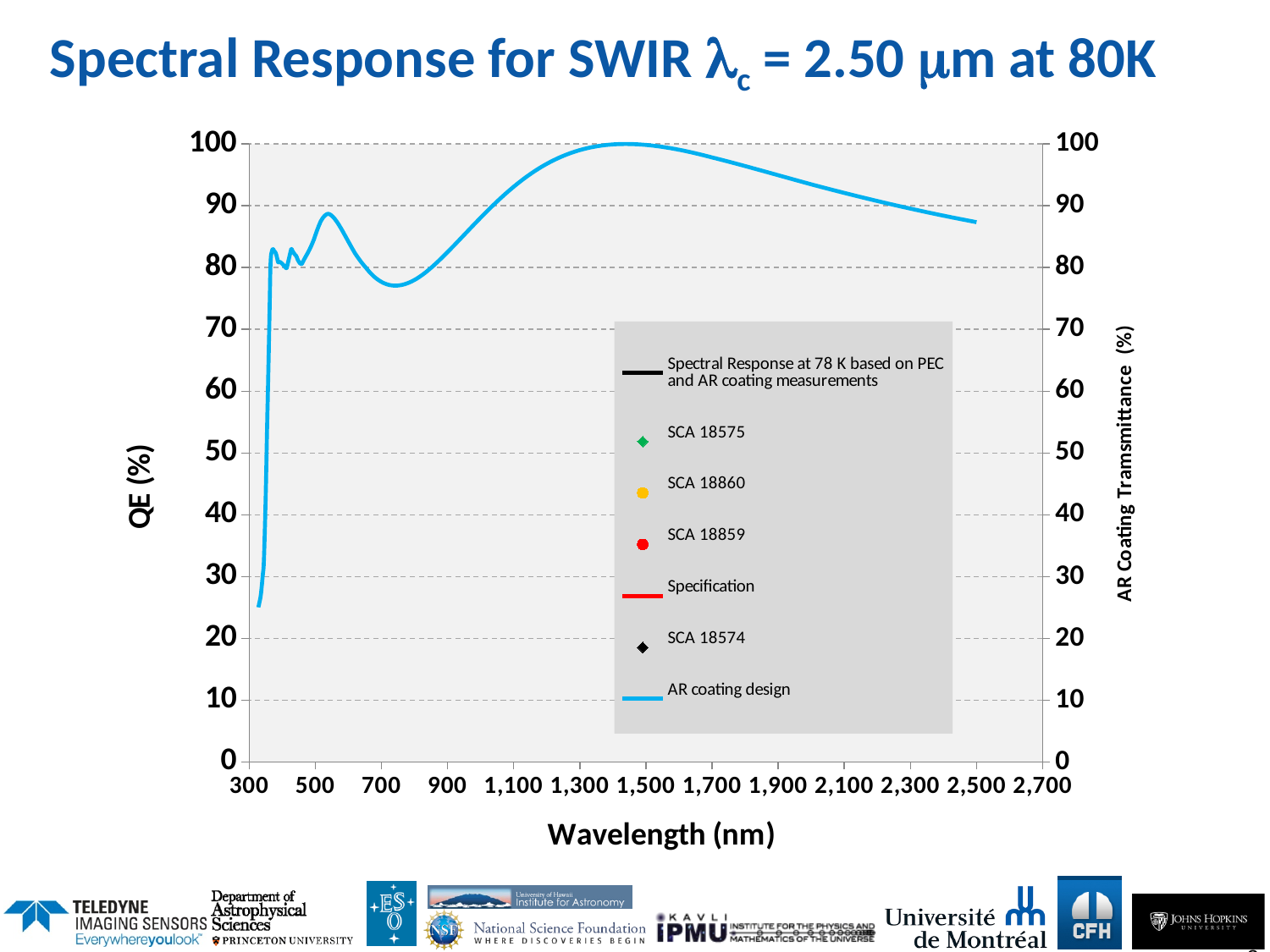

# Spectral Response for SWIR λc = 2.50 μm at 80K

### Chart

| Category | Spectral Response at 78 K based on PEC and AR coating measurements | SCA 18575 | SCA 18860 | SCA 18859 |  | SCA 18574 | Specification | SCA 18574 |  |
|---|---|---|---|---|---|---|---|---|---|
12